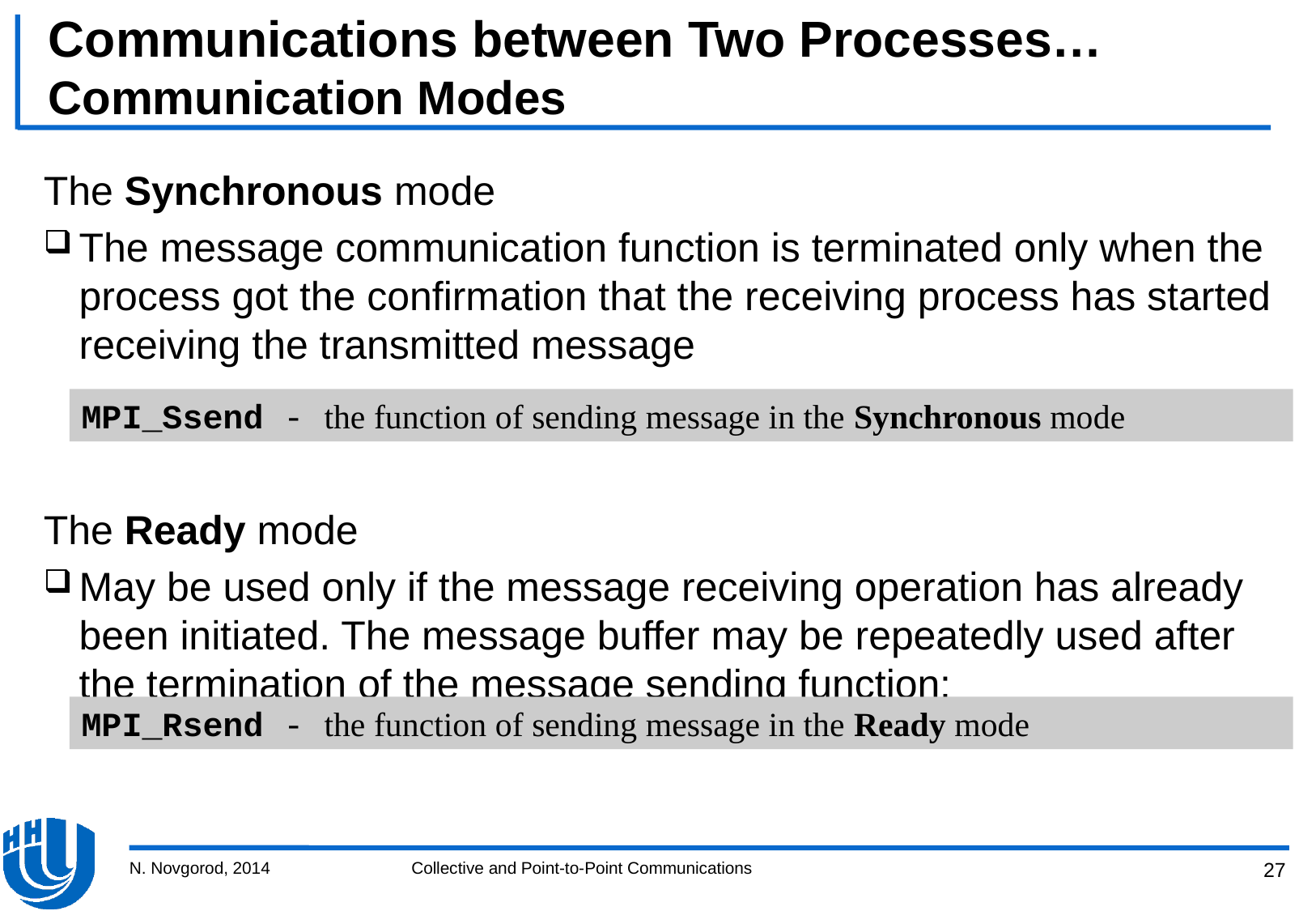

# Communications between Two Processes… Communication Modes
The Synchronous mode
The message communication function is terminated only when the process got the confirmation that the receiving process has started receiving the transmitted message

The Ready mode
May be used only if the message receiving operation has already been initiated. The message buffer may be repeatedly used after the termination of the message sending function:
MPI_Ssend - the function of sending message in the Synchronous mode
MPI_Rsend - the function of sending message in the Ready mode
N. Novgorod, 2014
Collective and Point-to-Point Communications
27